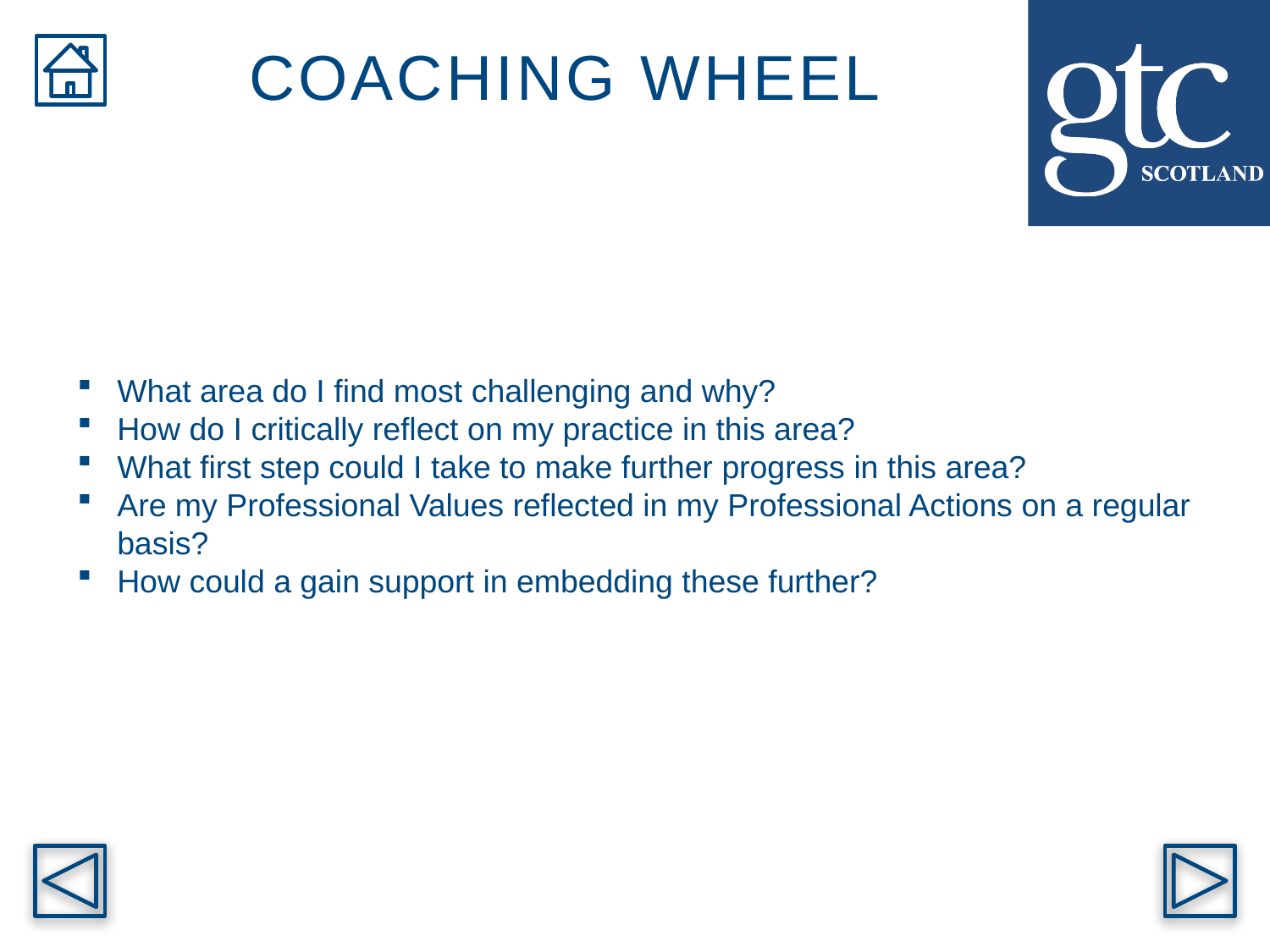

COACHING WHEEL

What area do I find most challenging and why?
How do I critically reflect on my practice in this area?
What first step could I take to make further progress in this area?
Are my Professional Values reflected in my Professional Actions on a regular basis?
How could a gain support in embedding these further?